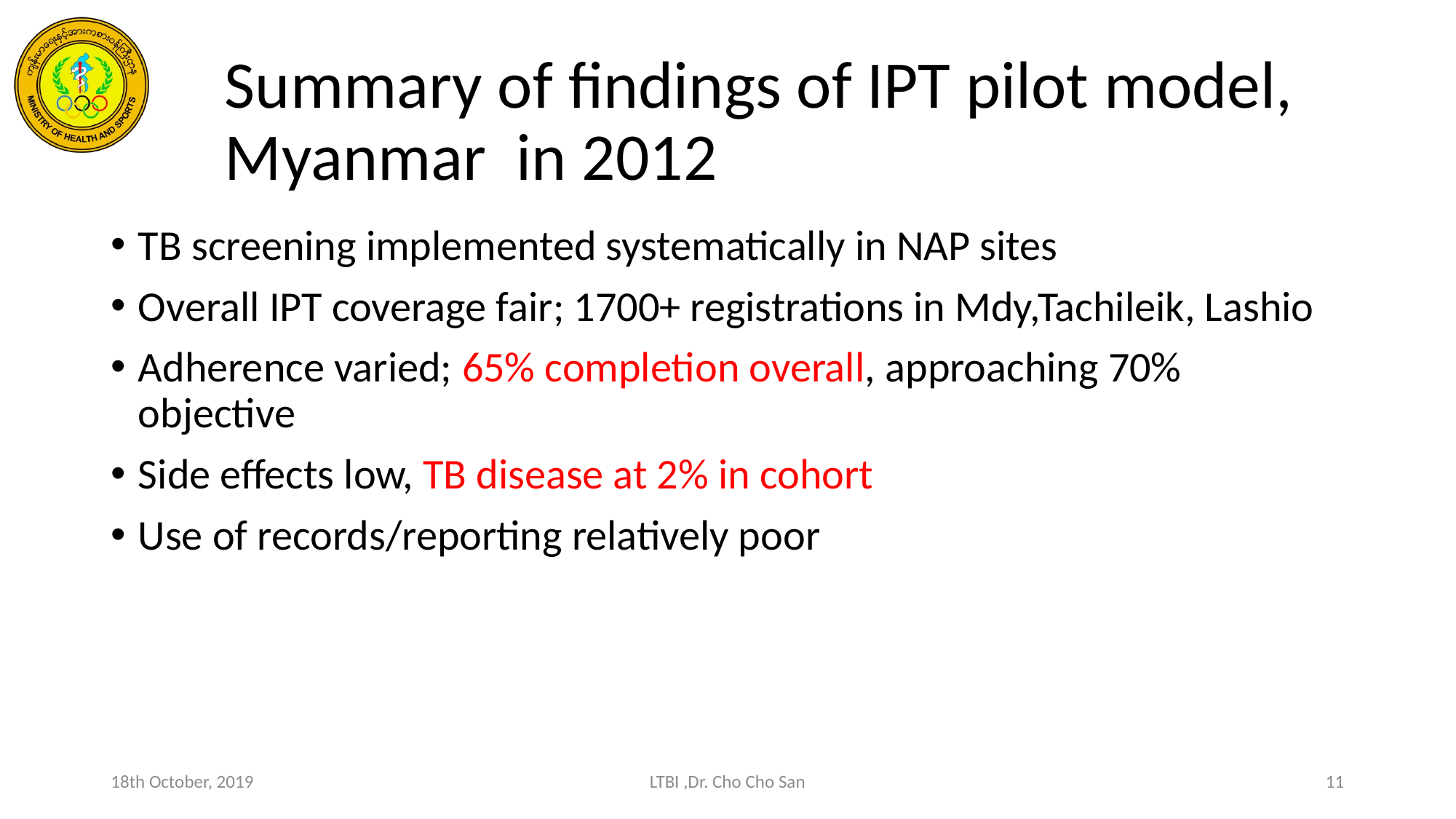

# Summary of findings of IPT pilot model, Myanmar  in 2012
TB screening implemented systematically in NAP sites
Overall IPT coverage fair; 1700+ registrations in Mdy,Tachileik, Lashio
Adherence varied; 65% completion overall, approaching 70% objective
Side effects low, TB disease at 2% in cohort
Use of records/reporting relatively poor
18th October, 2019
LTBI ,Dr. Cho Cho San
11